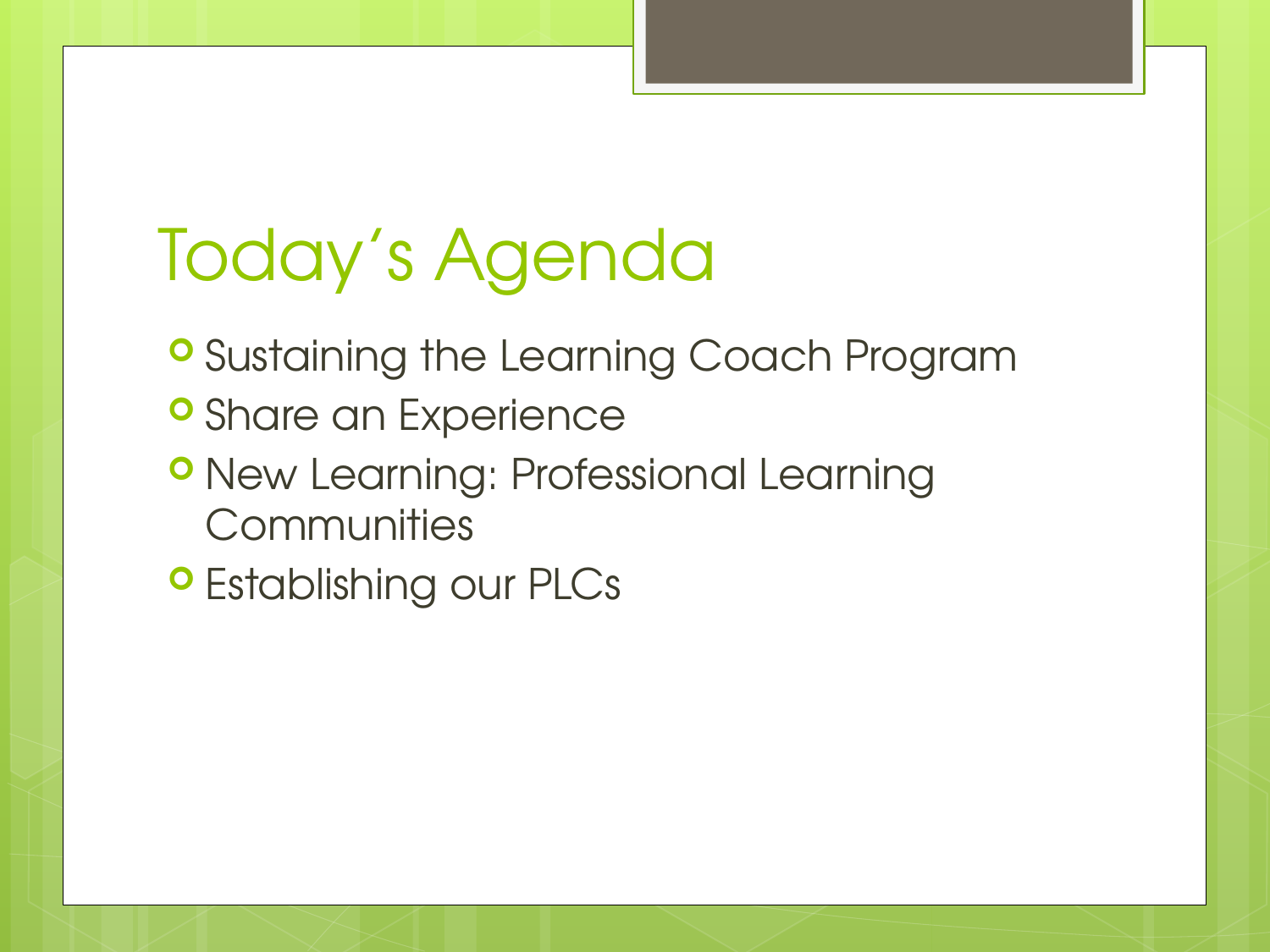

# Today’s Agenda
Sustaining the Learning Coach Program
Share an Experience
New Learning: Professional Learning Communities
Establishing our PLCs